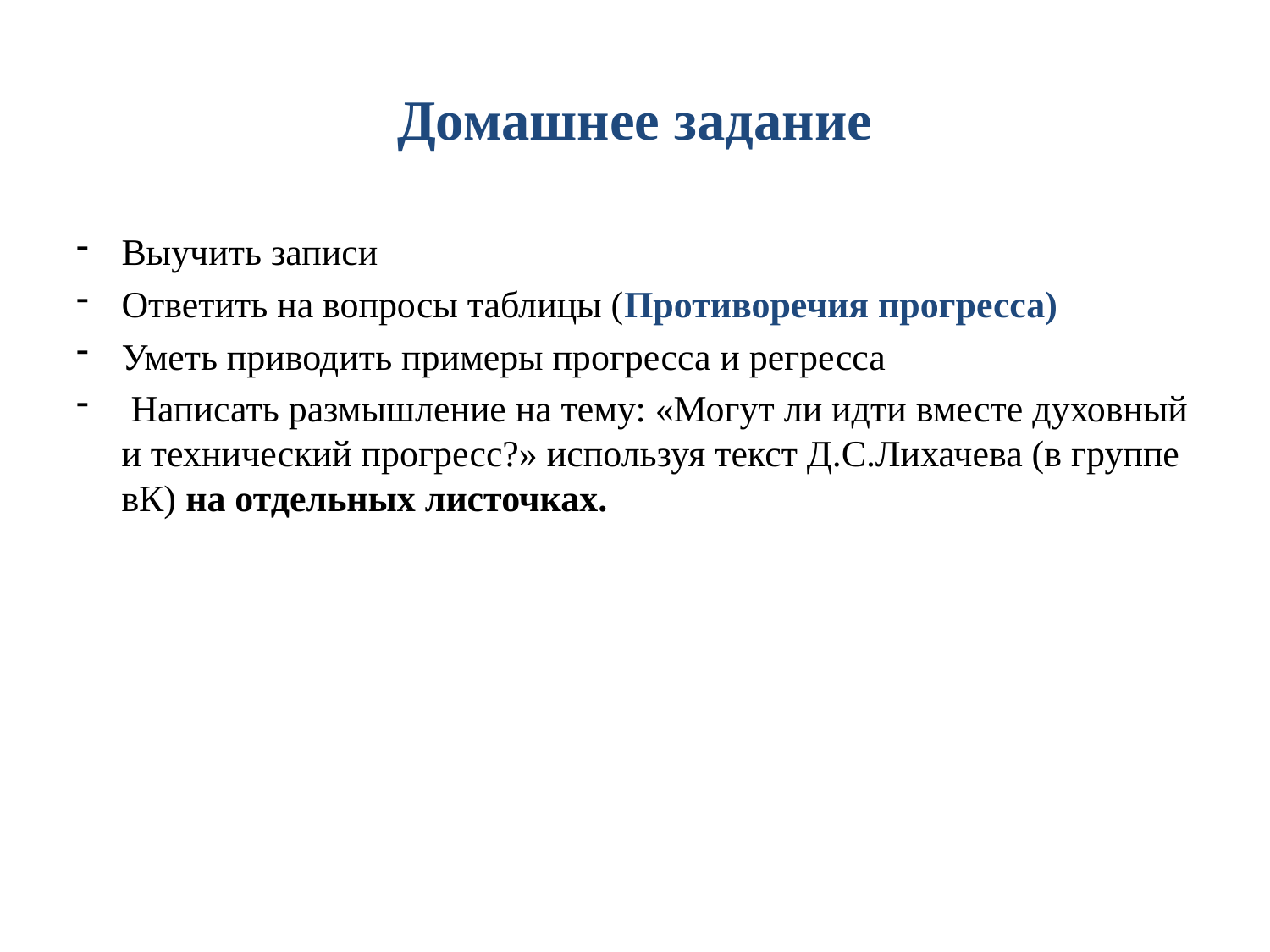

# Домашнее задание
Выучить записи
Ответить на вопросы таблицы (Противоречия прогресса)
Уметь приводить примеры прогресса и регресса
 Написать размышление на тему: «Могут ли идти вместе духовный и технический прогресс?» используя текст Д.С.Лихачева (в группе вК) на отдельных листочках.